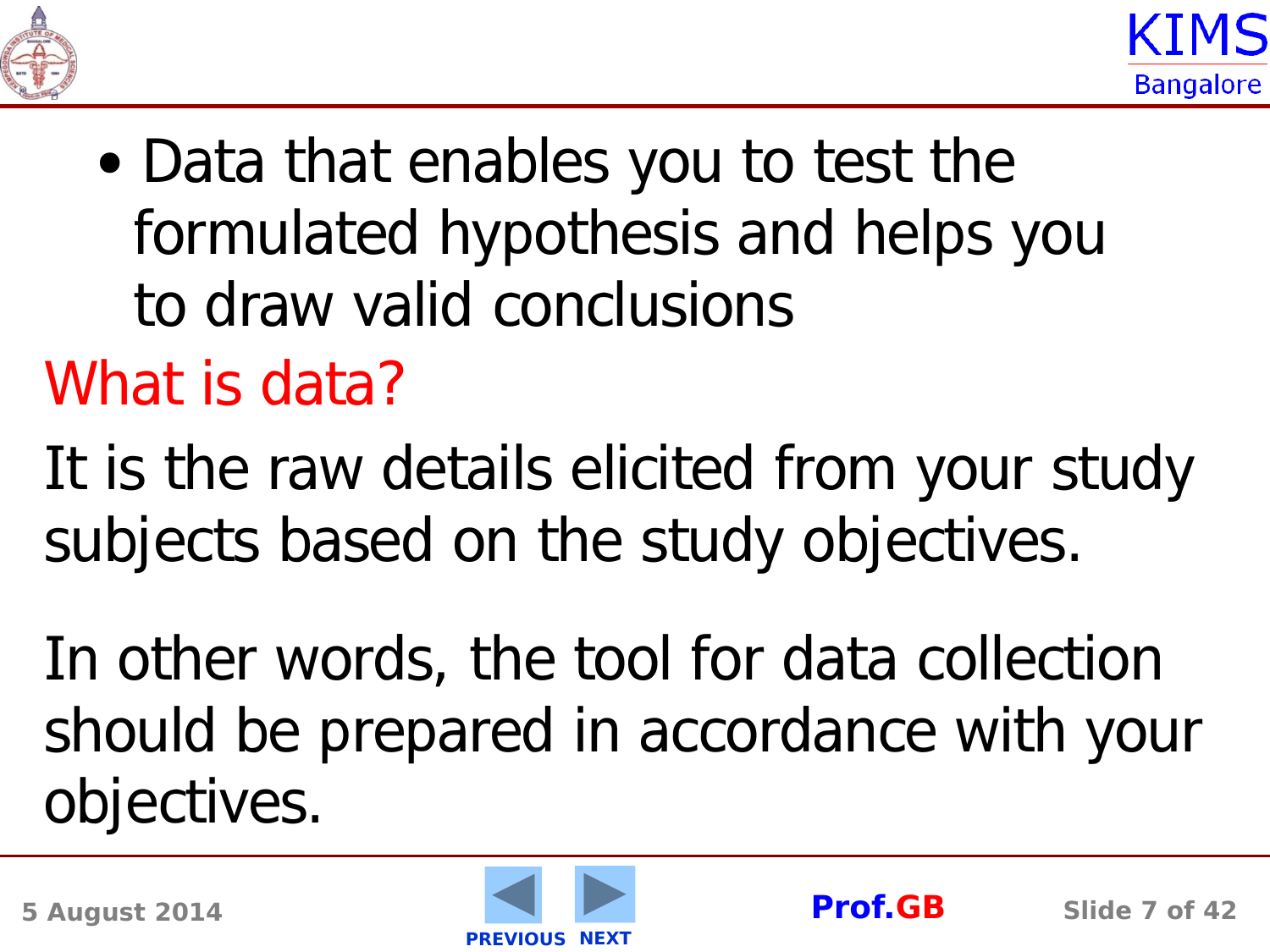

• Data that enables you to test the
  formulated hypothesis and helps you
  to draw valid conclusions
What is data?
It is the raw details elicited from your study subjects based on the study objectives.
In other words, the tool for data collection should be prepared in accordance with your objectives.
5 August 2014